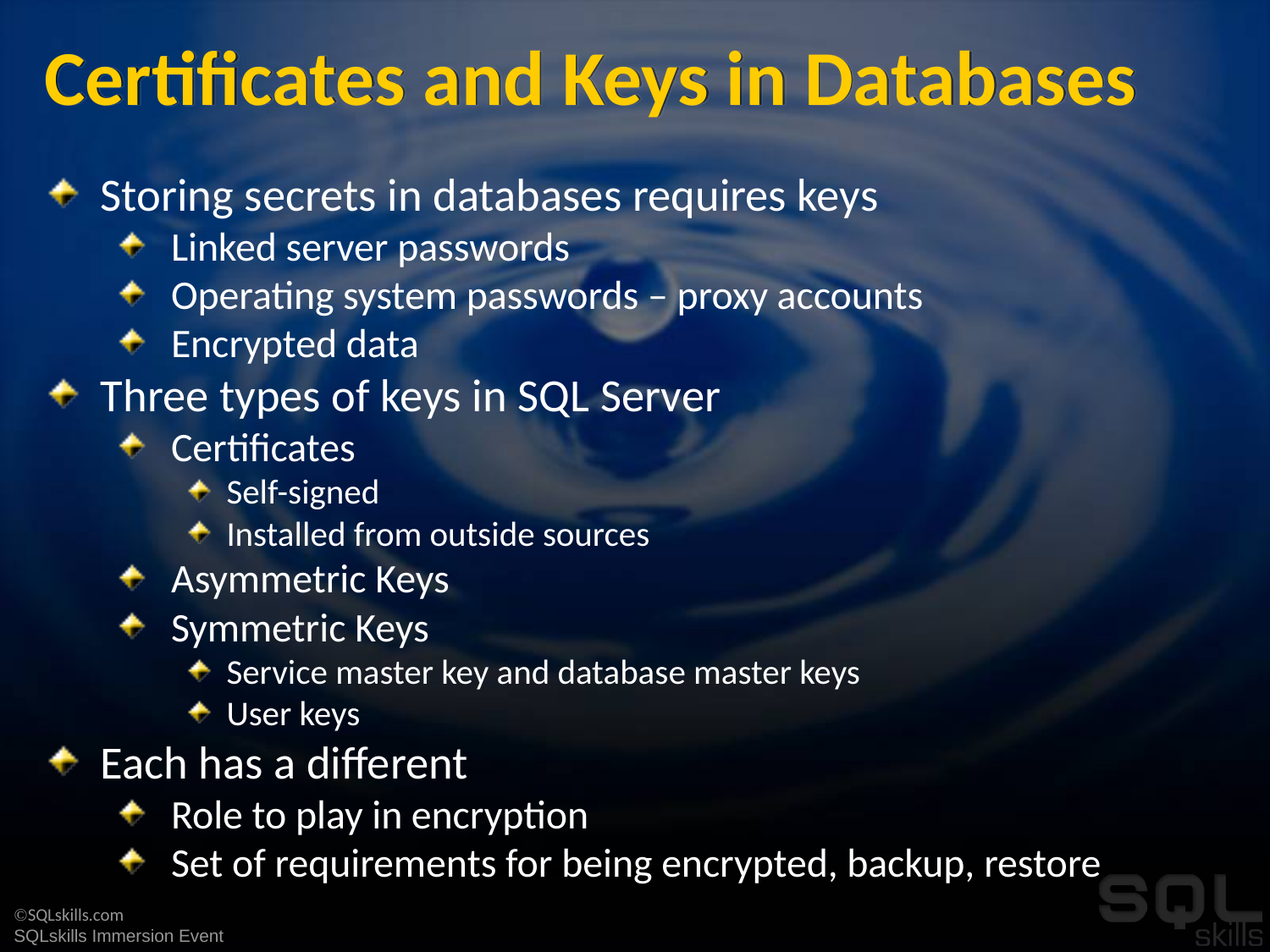

# Certificates and Keys in Databases
Storing secrets in databases requires keys
Linked server passwords
Operating system passwords – proxy accounts
Encrypted data
Three types of keys in SQL Server
Certificates
Self-signed
Installed from outside sources
Asymmetric Keys
Symmetric Keys
Service master key and database master keys
User keys
Each has a different
Role to play in encryption
Set of requirements for being encrypted, backup, restore